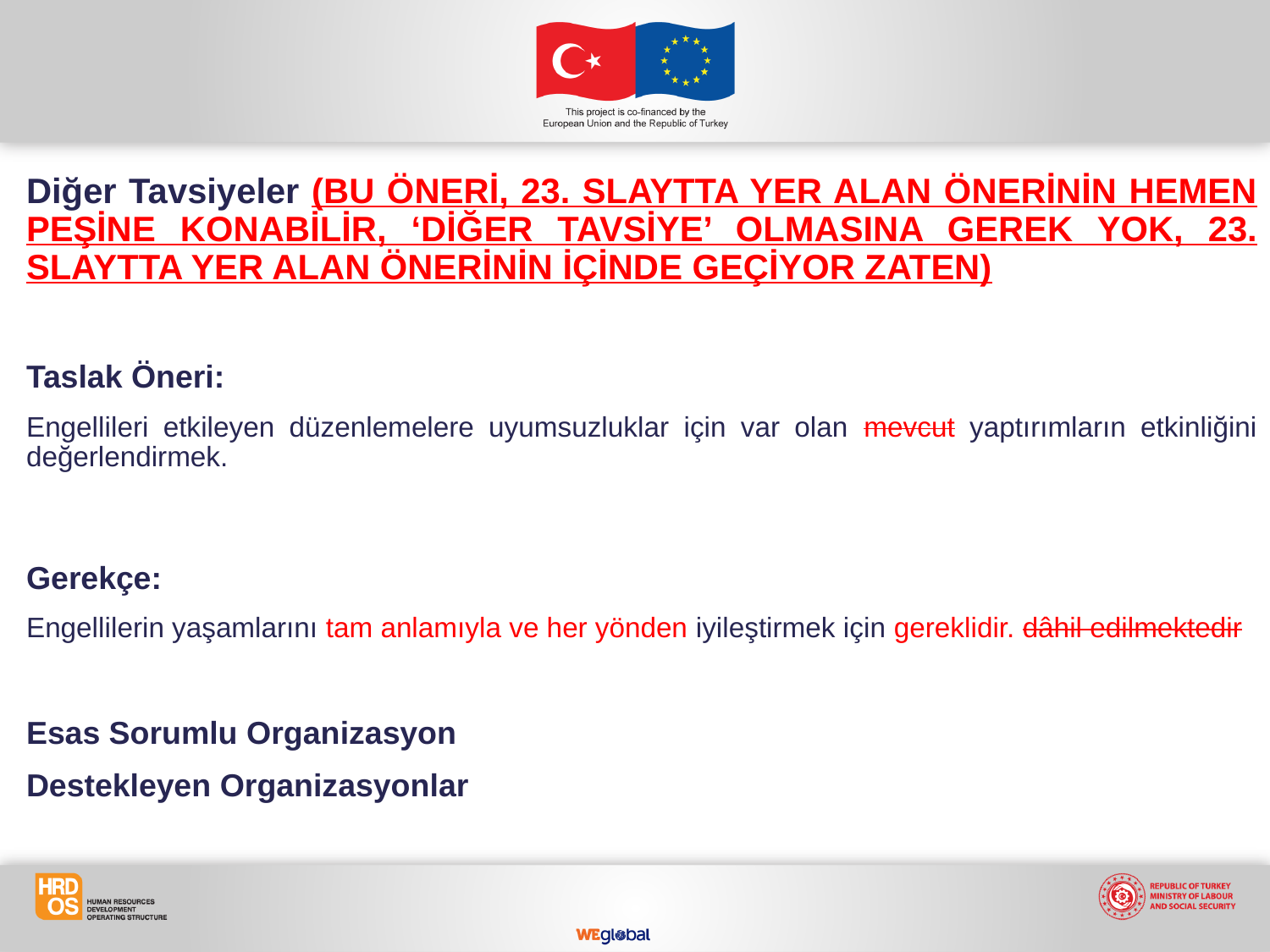

Diğer Tavsiyeler (BU ÖNERİ, 23. SLAYTTA YER ALAN ÖNERİNİN HEMEN PEŞİNE KONABİLİR, ‘DİĞER TAVSİYE’ OLMASINA GEREK YOK, 23. SLAYTTA YER ALAN ÖNERİNİN İÇİNDE GEÇİYOR ZATEN)

Taslak Öneri:
Engellileri etkileyen düzenlemelere uyumsuzluklar için var olan mevcut yaptırımların etkinliğini değerlendirmek.

Gerekçe:
Engellilerin yaşamlarını tam anlamıyla ve her yönden iyileştirmek için gereklidir. dâhil edilmektedir

Esas Sorumlu Organizasyon
Destekleyen Organizasyonlar